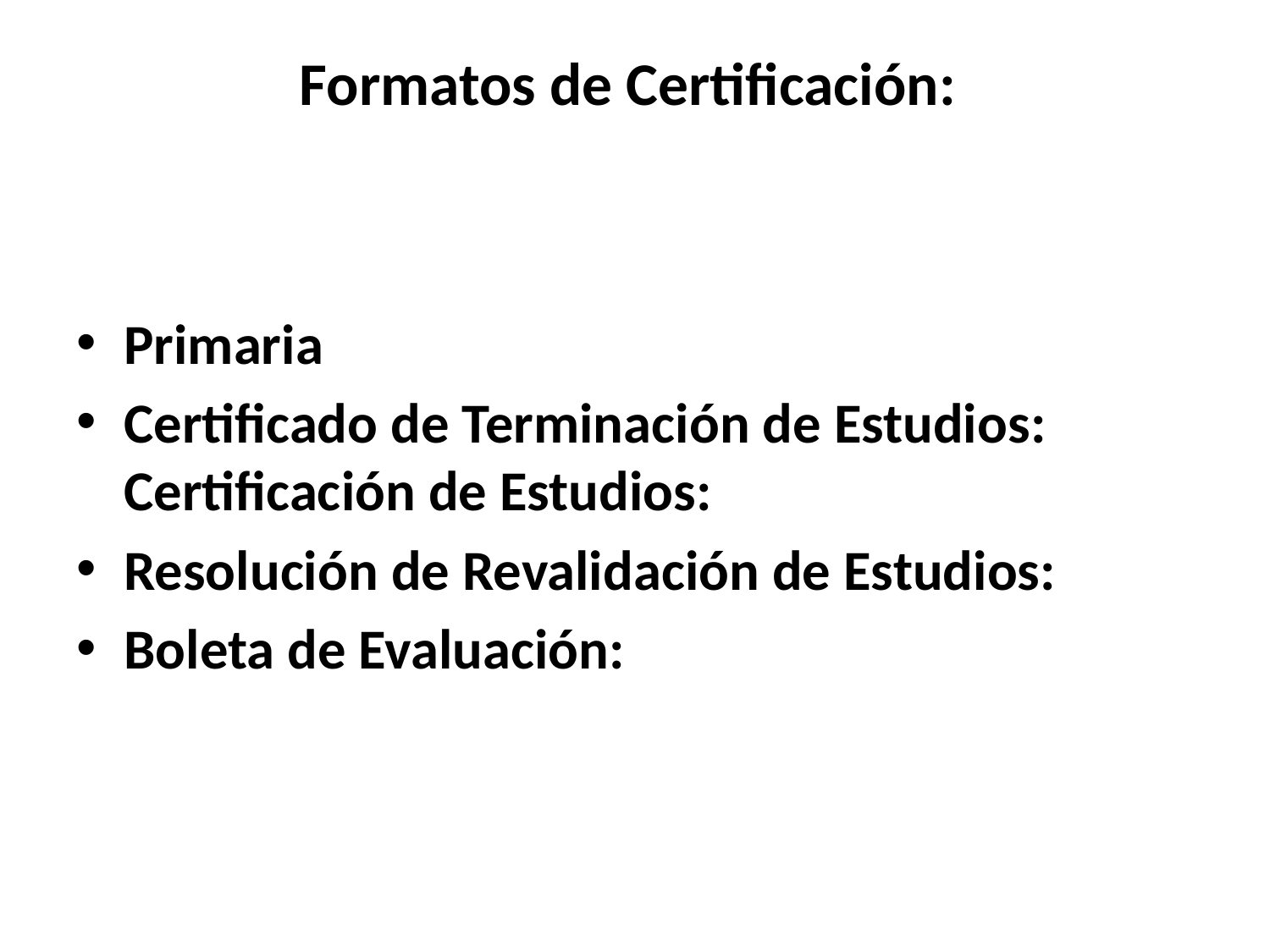

# Formatos de Certificación:

Primaria
Certificado de Terminación de Estudios: Certificación de Estudios:
Resolución de Revalidación de Estudios:
Boleta de Evaluación: